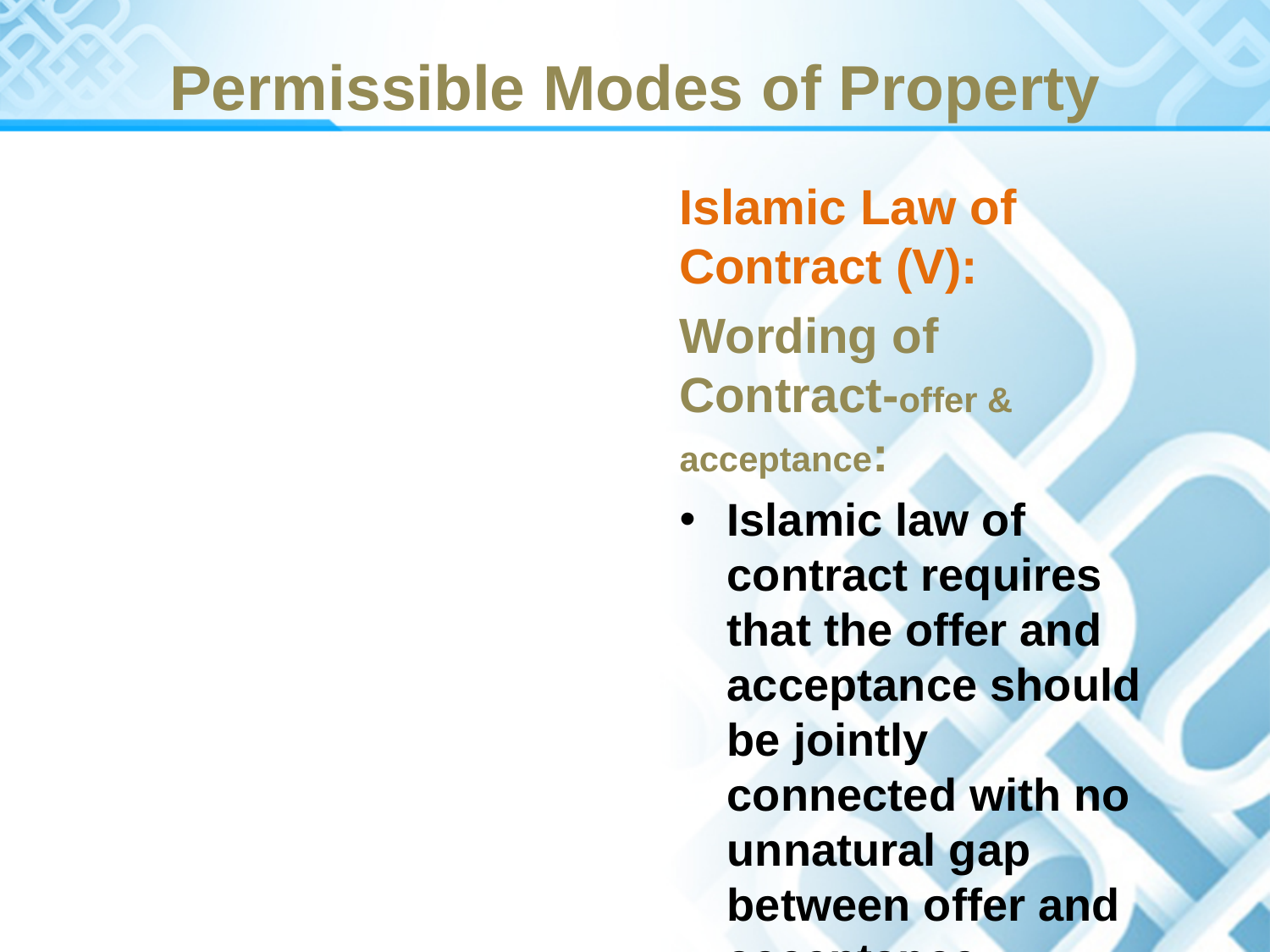

Permissible Modes of Property
Islamic Law of Contract (V):
Wording of Contract-offer & acceptance:
Islamic law of contract requires that the offer and acceptance should be jointly connected with no unnatural gap between offer and acceptance.